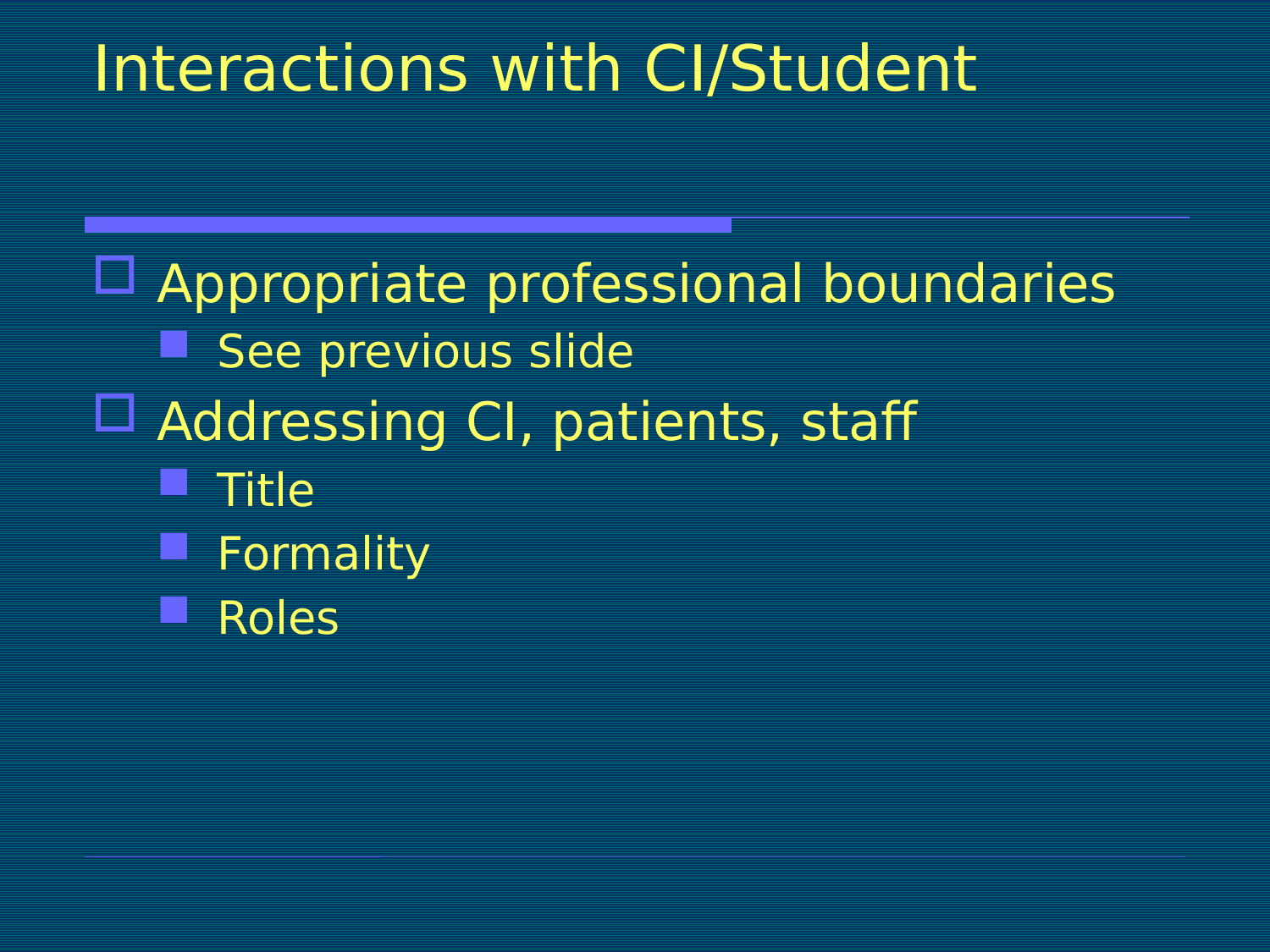

# Interactions with CI/Student
Appropriate professional boundaries
See previous slide
Addressing CI, patients, staff
Title
Formality
Roles